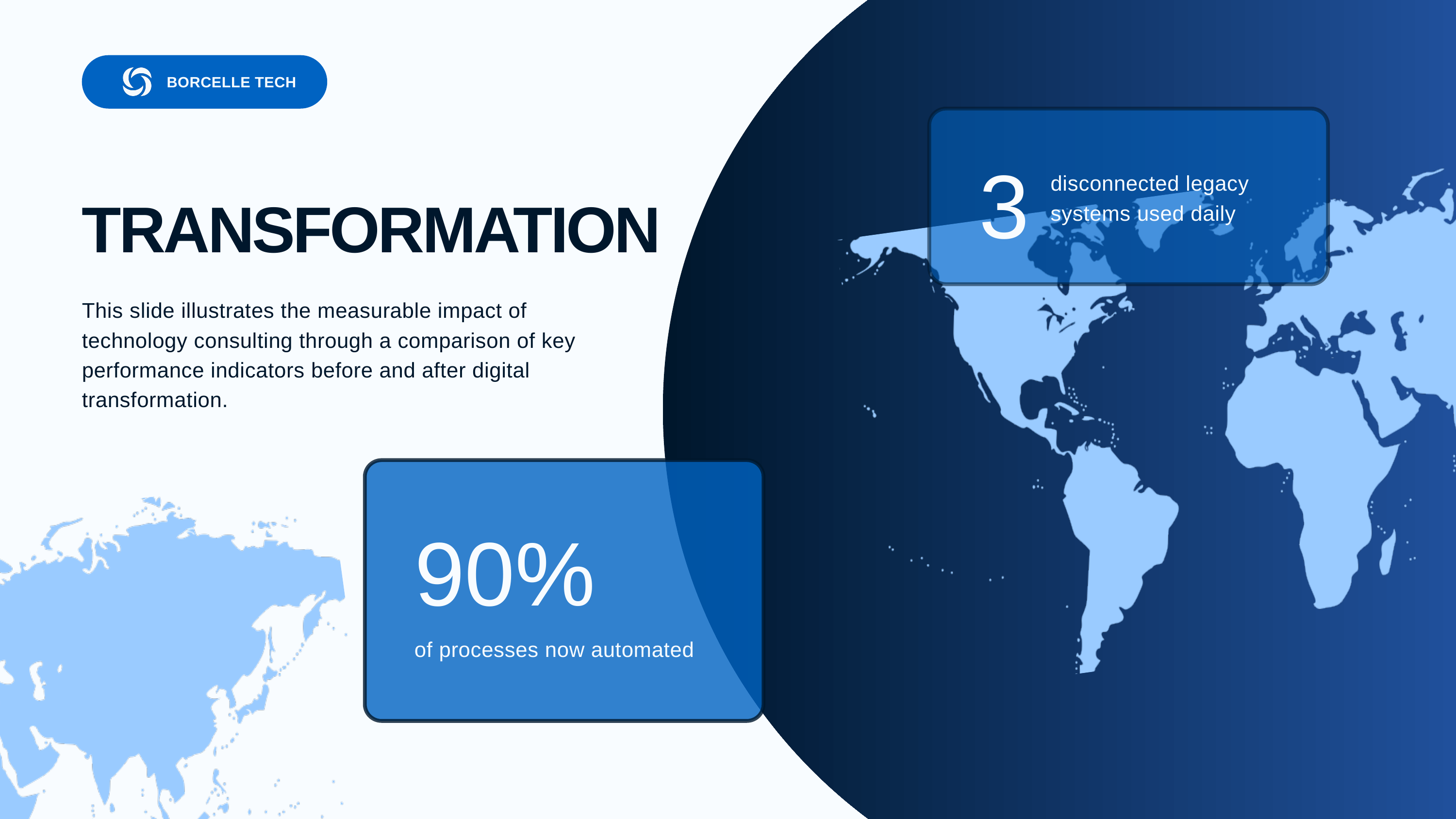

BORCELLE TECH

3
disconnected legacy systems used daily

TRANSFORMATION
This slide illustrates the measurable impact of technology consulting through a comparison of key performance indicators before and after digital transformation.

90%

of processes now automated